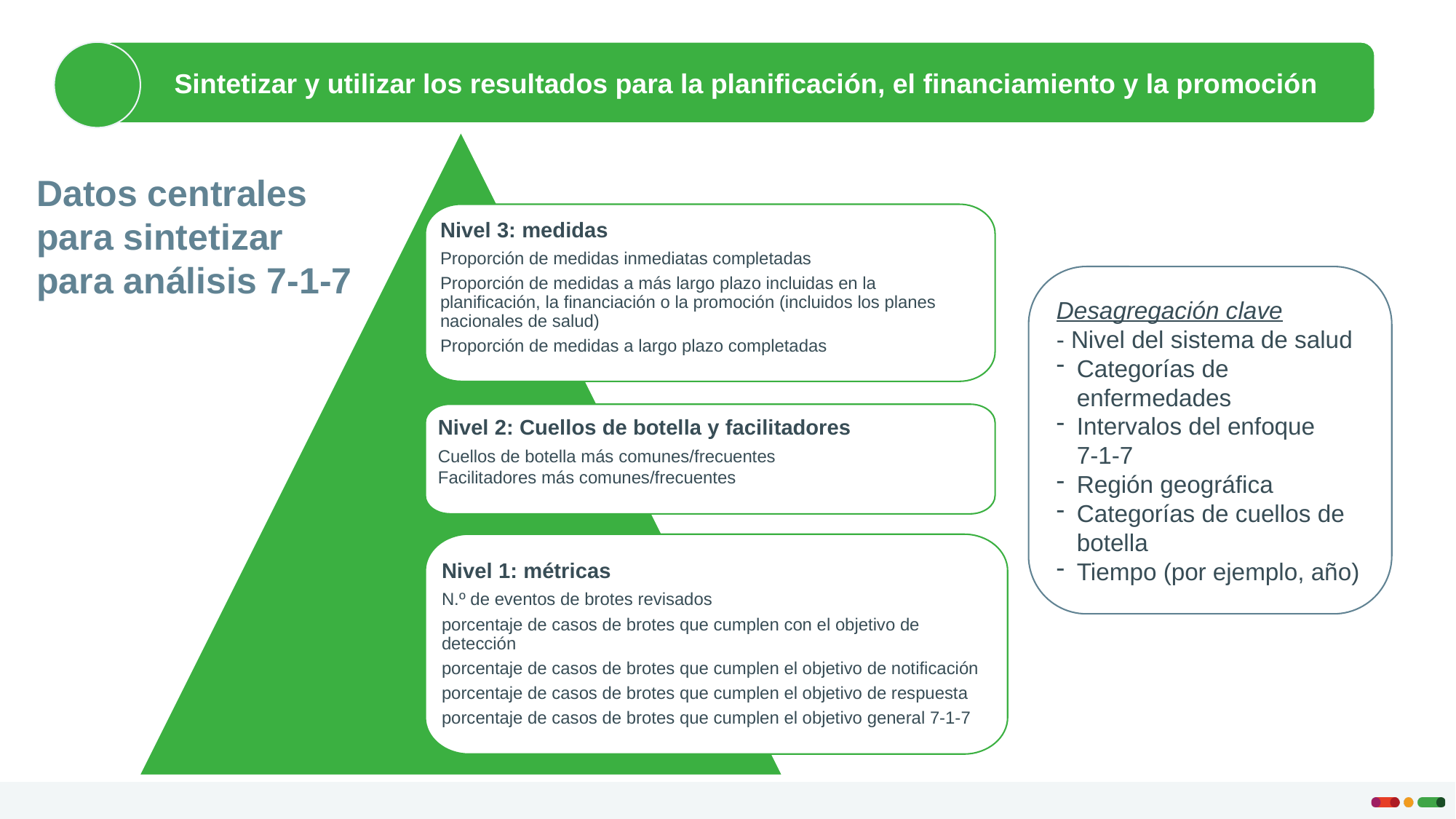

Sintetizar y utilizar los resultados para la planificación, el financiamiento y la promoción

Datos centrales para sintetizar para análisis 7-1-7
Nivel 3: medidas
Proporción de medidas inmediatas completadas
Proporción de medidas a más largo plazo incluidas en la planificación, la financiación o la promoción (incluidos los planes nacionales de salud)
Proporción de medidas a largo plazo completadas
Desagregación clave
- Nivel del sistema de salud
Categorías de enfermedades
Intervalos del enfoque
7-1-7
Región geográfica
Categorías de cuellos de botella
Tiempo (por ejemplo, año)
Nivel 2: Cuellos de botella y facilitadores
Cuellos de botella más comunes/frecuentes
Facilitadores más comunes/frecuentes
Nivel 1: métricas
N.º de eventos de brotes revisados
porcentaje de casos de brotes que cumplen con el objetivo de detección
porcentaje de casos de brotes que cumplen el objetivo de notificación
porcentaje de casos de brotes que cumplen el objetivo de respuesta
porcentaje de casos de brotes que cumplen el objetivo general 7-1-7